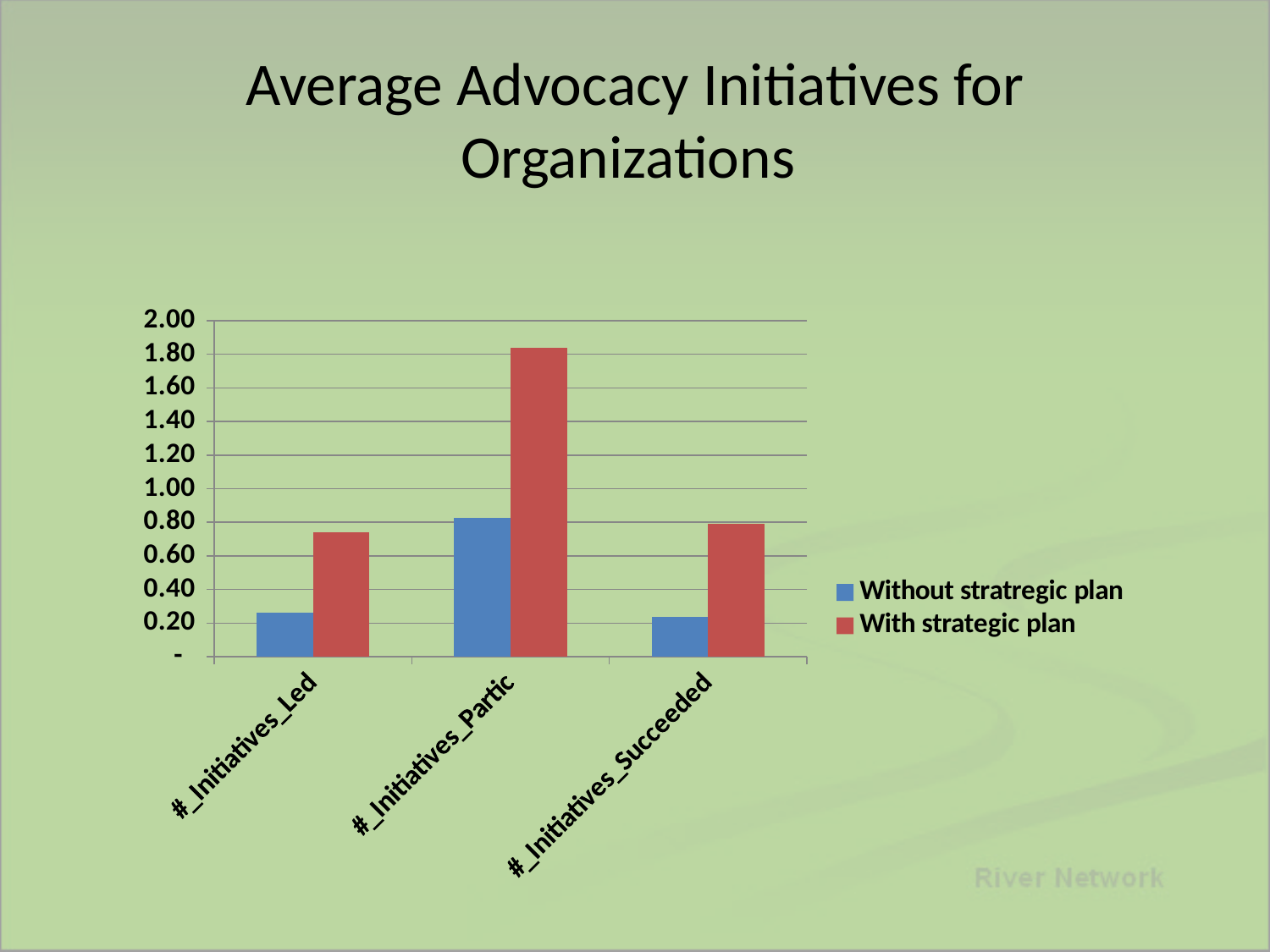

# Average Advocacy Initiatives for Organizations

### Chart

| Category | Without stratregic plan | With strategic plan |
|---|---|---|
| #_Initiatives_Led | 0.2608695652173914 | 0.7419354838709675 |
| #_Initiatives_Partic | 0.8260869565217391 | 1.838709677419354 |
| #_Initiatives_Succeeded | 0.23913043478260876 | 0.790322580645161 |